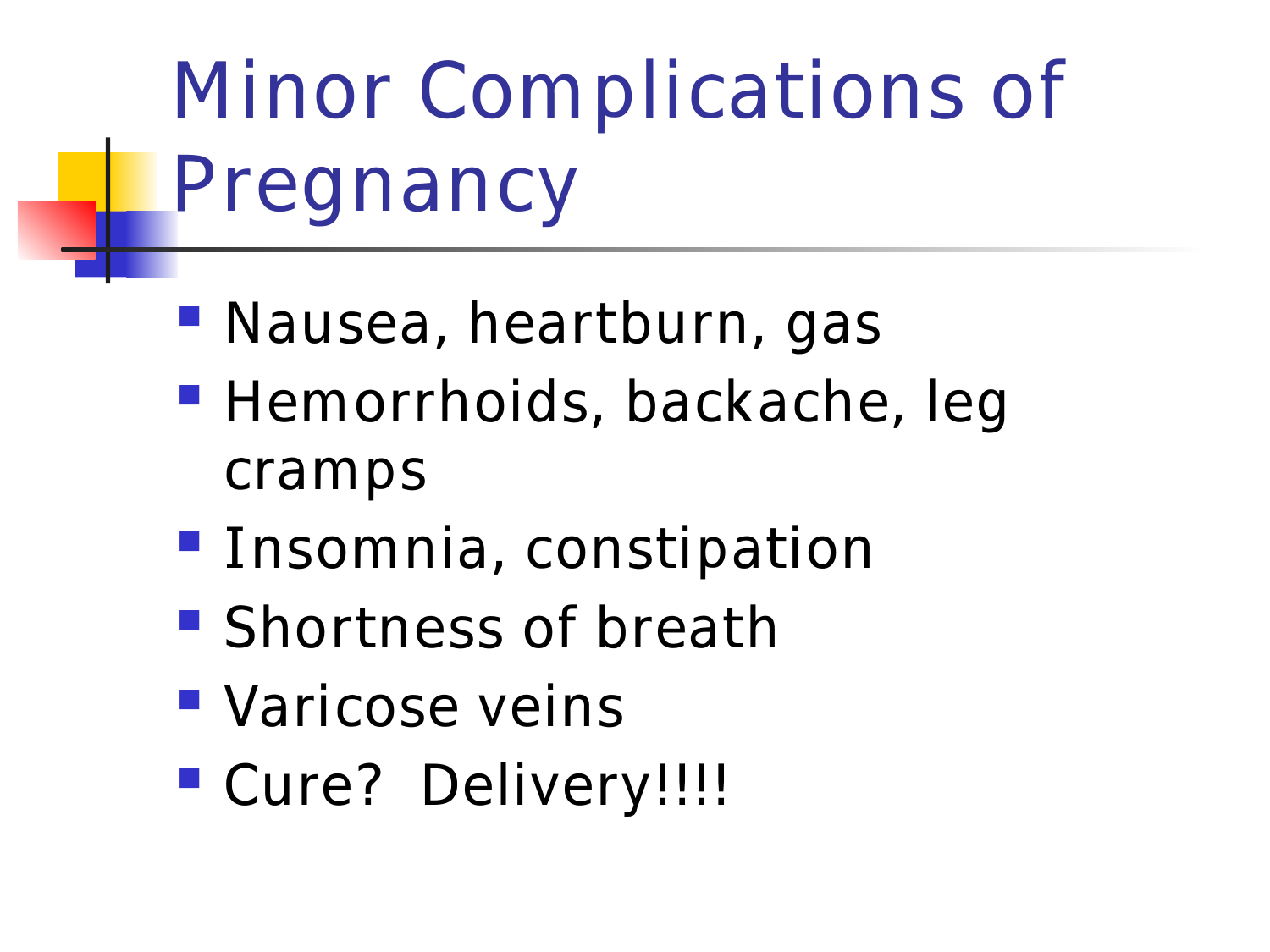

# Minor Complications of Pregnancy
Nausea, heartburn, gas
Hemorrhoids, backache, leg cramps
Insomnia, constipation
Shortness of breath
Varicose veins
Cure?  Delivery!!!!